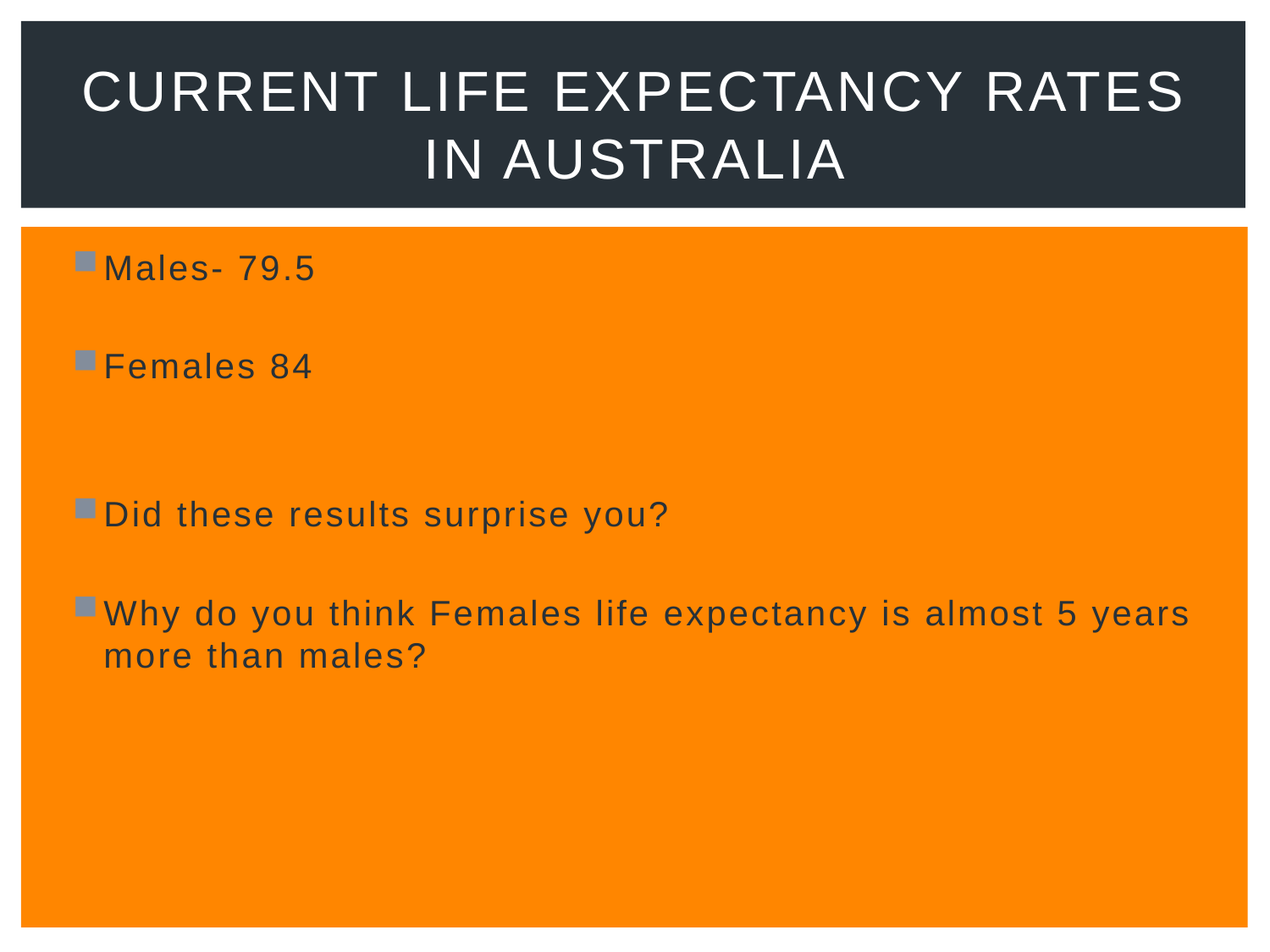

# Current LIFE EXPECTANCY RATES IN AUSTRALIA
Males- 79.5

Females 84

Did these results surprise you?

Why do you think Females life expectancy is almost 5 years more than males?